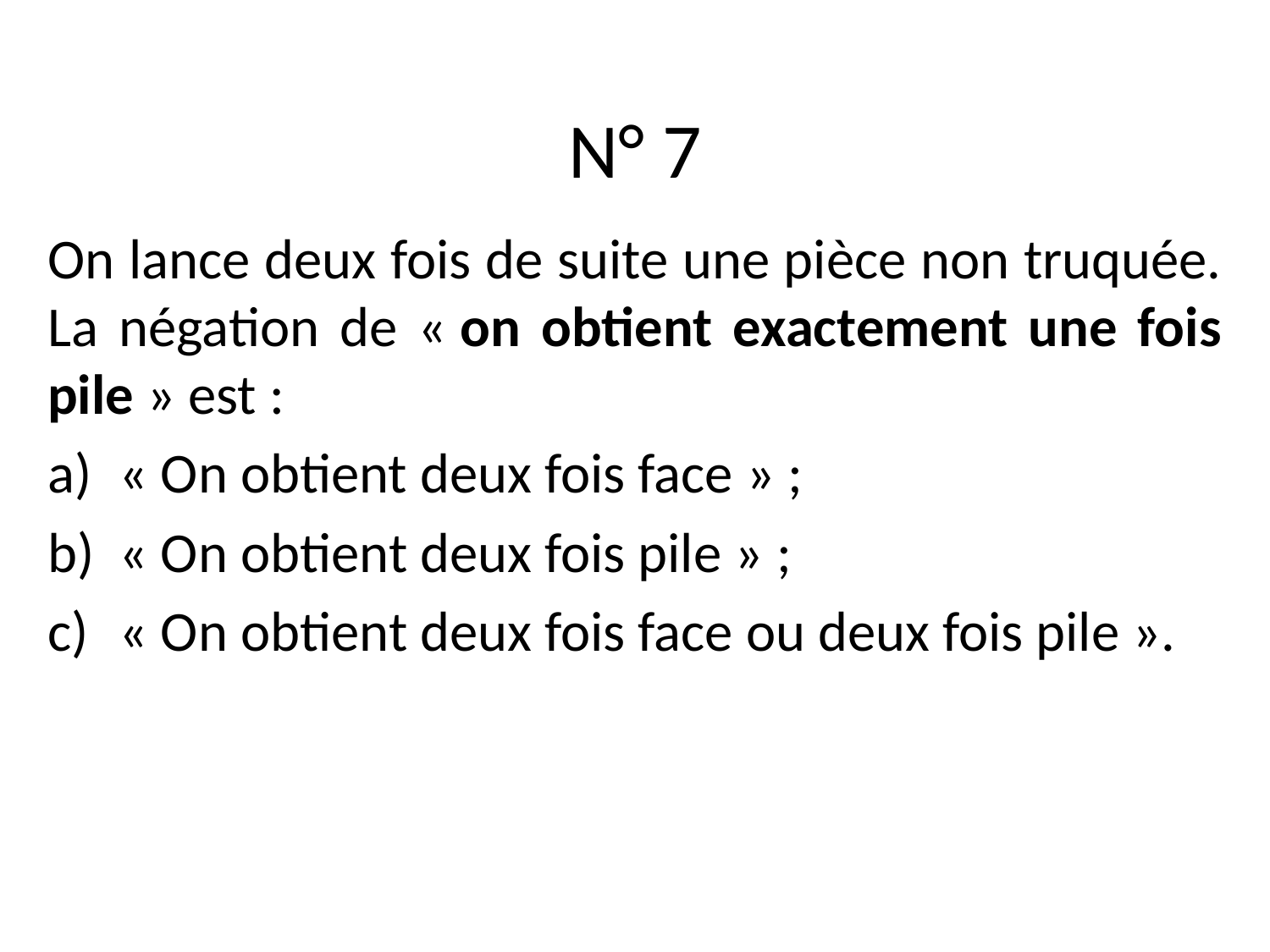

# N° 7
On lance deux fois de suite une pièce non truquée. La négation de « on obtient exactement une fois pile » est :
« On obtient deux fois face » ;
« On obtient deux fois pile » ;
« On obtient deux fois face ou deux fois pile ».